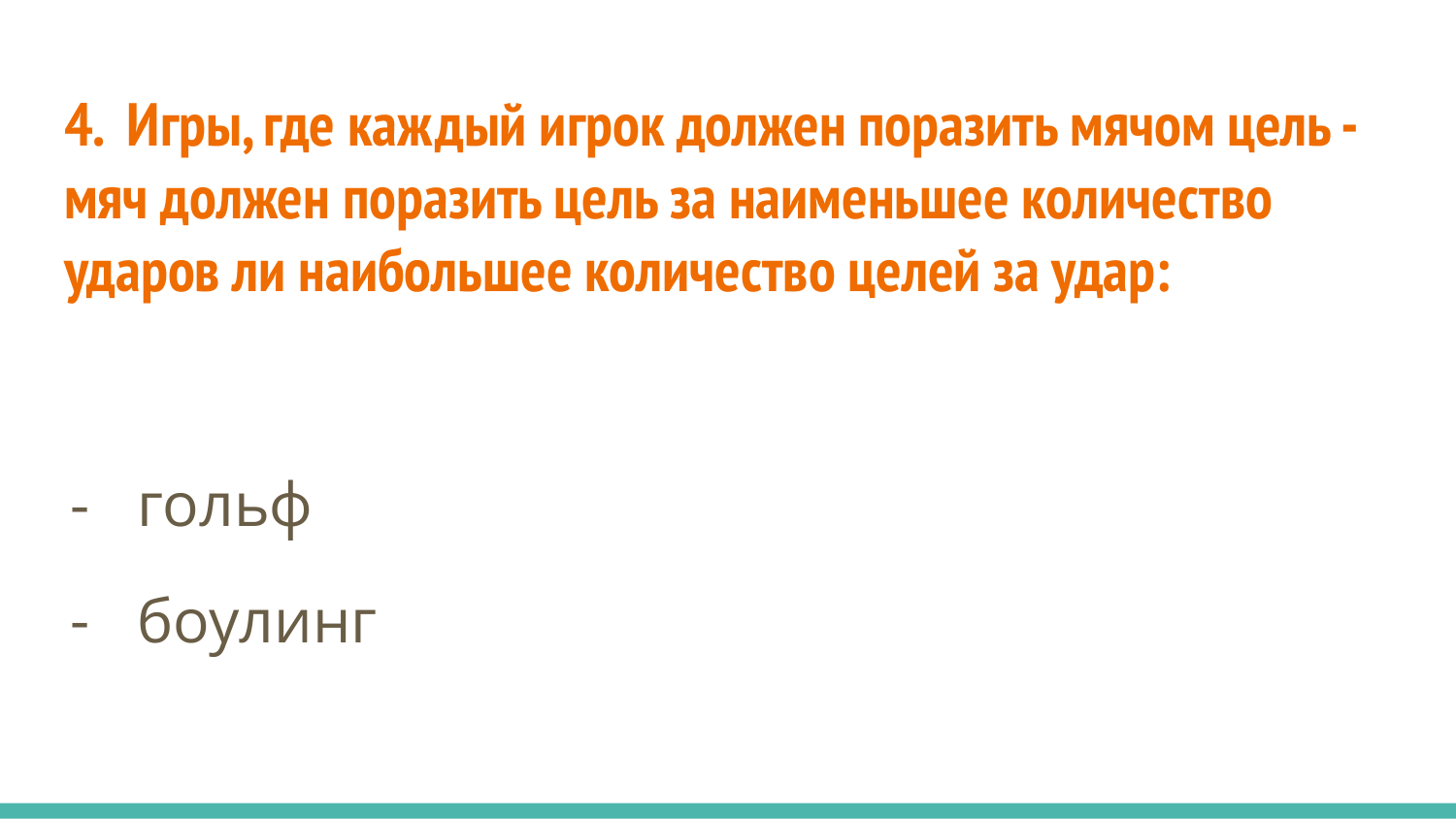

# 4.  Игры, где каждый игрок должен поразить мячом цель - мяч должен поразить цель за наименьшее количество ударов ли наибольшее количество целей за удар:
гольф
боулинг